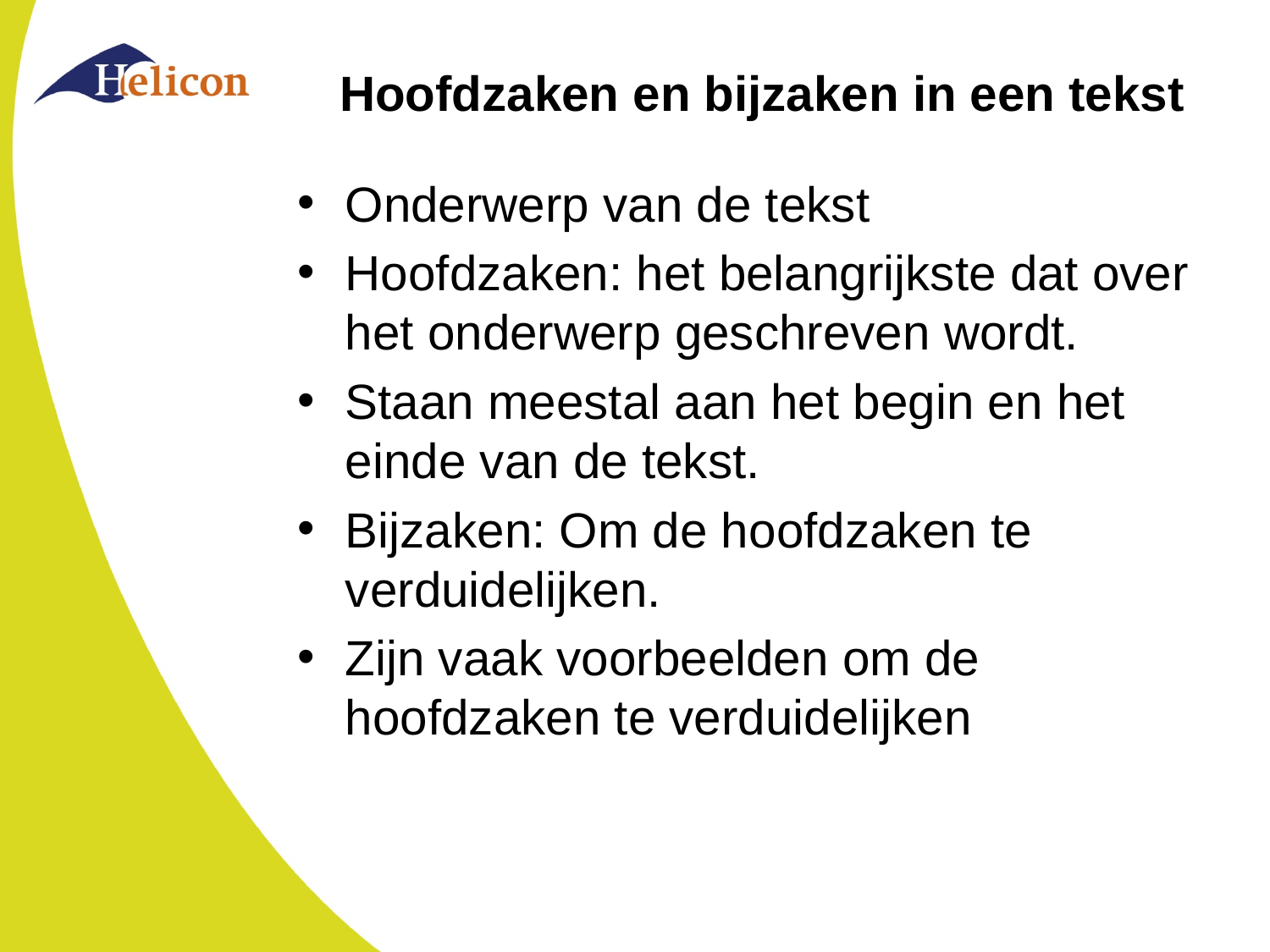

# Hoofdzaken en bijzaken in een tekst
Onderwerp van de tekst
Hoofdzaken: het belangrijkste dat over het onderwerp geschreven wordt.
Staan meestal aan het begin en het einde van de tekst.
Bijzaken: Om de hoofdzaken te verduidelijken.
Zijn vaak voorbeelden om de hoofdzaken te verduidelijken